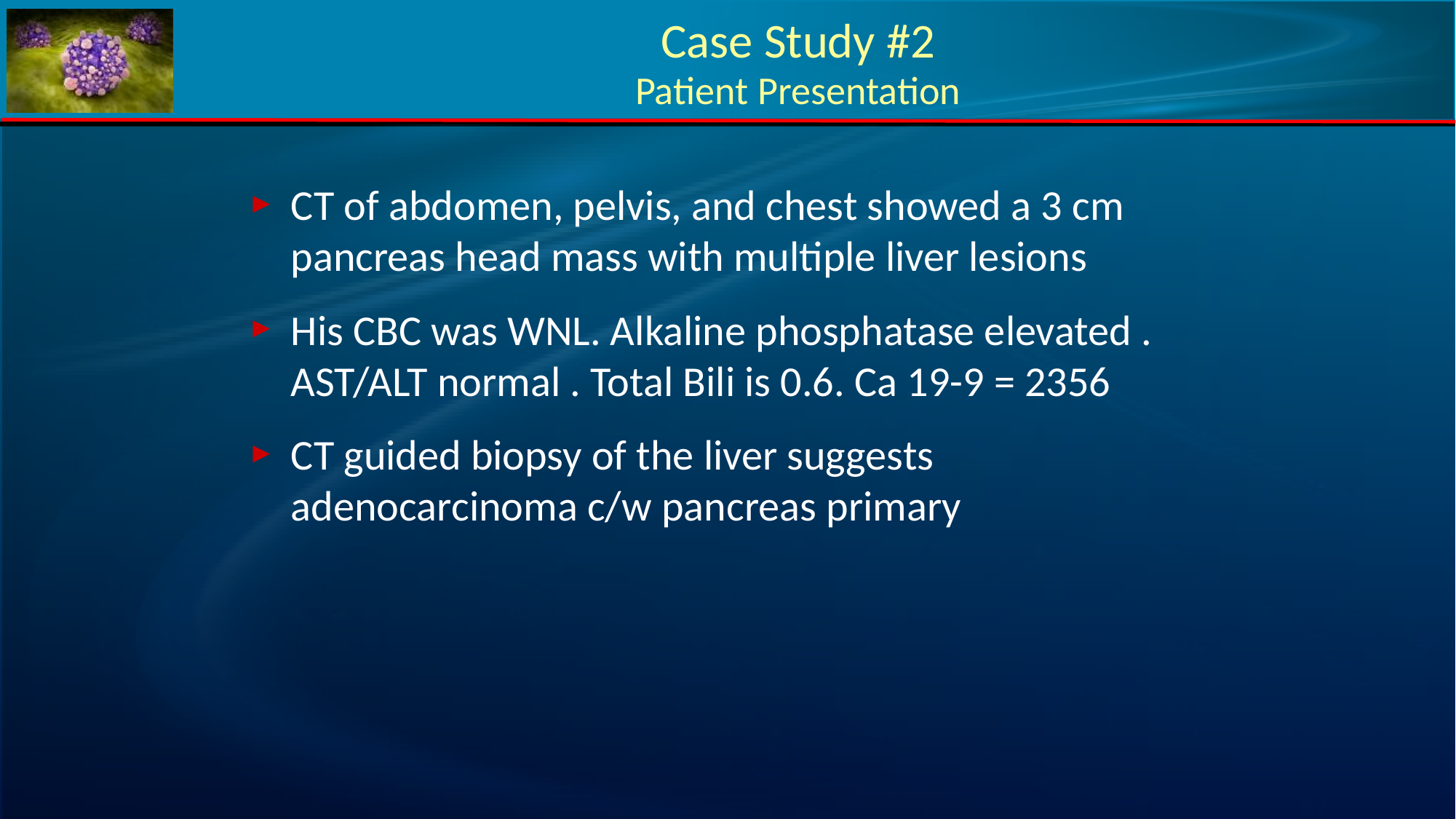

Case Study #2
Patient Presentation
CT of abdomen, pelvis, and chest showed a 3 cm  pancreas head mass with multiple liver lesions
His CBC was WNL. Alkaline phosphatase elevated . AST/ALT normal . Total Bili is 0.6. Ca 19-9 = 2356
CT guided biopsy of the liver suggests adenocarcinoma c/w pancreas primary